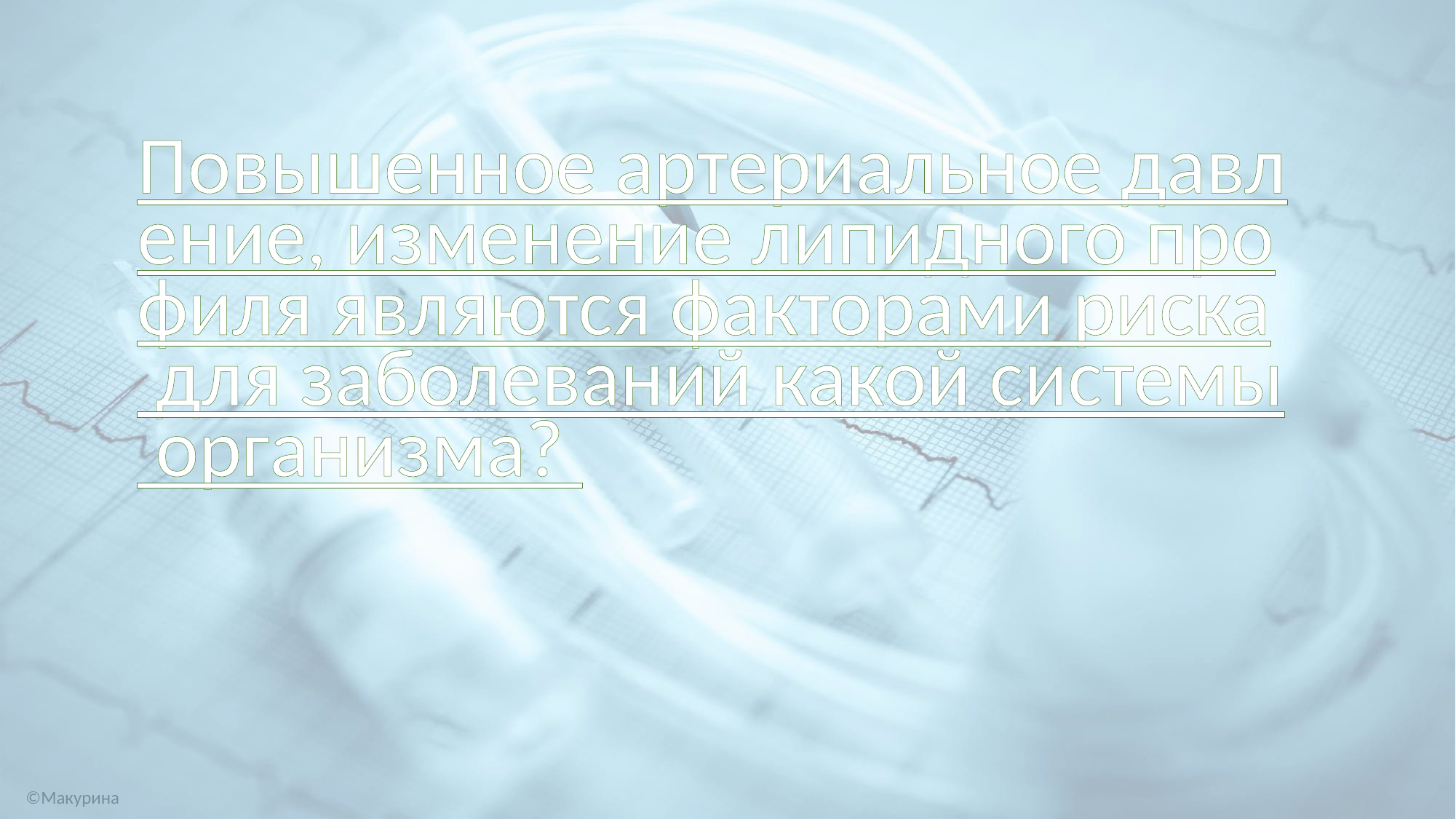

Повышенное артериальное давление, изменение липидного профиля являются факторами риска для заболеваний какой системы организма?